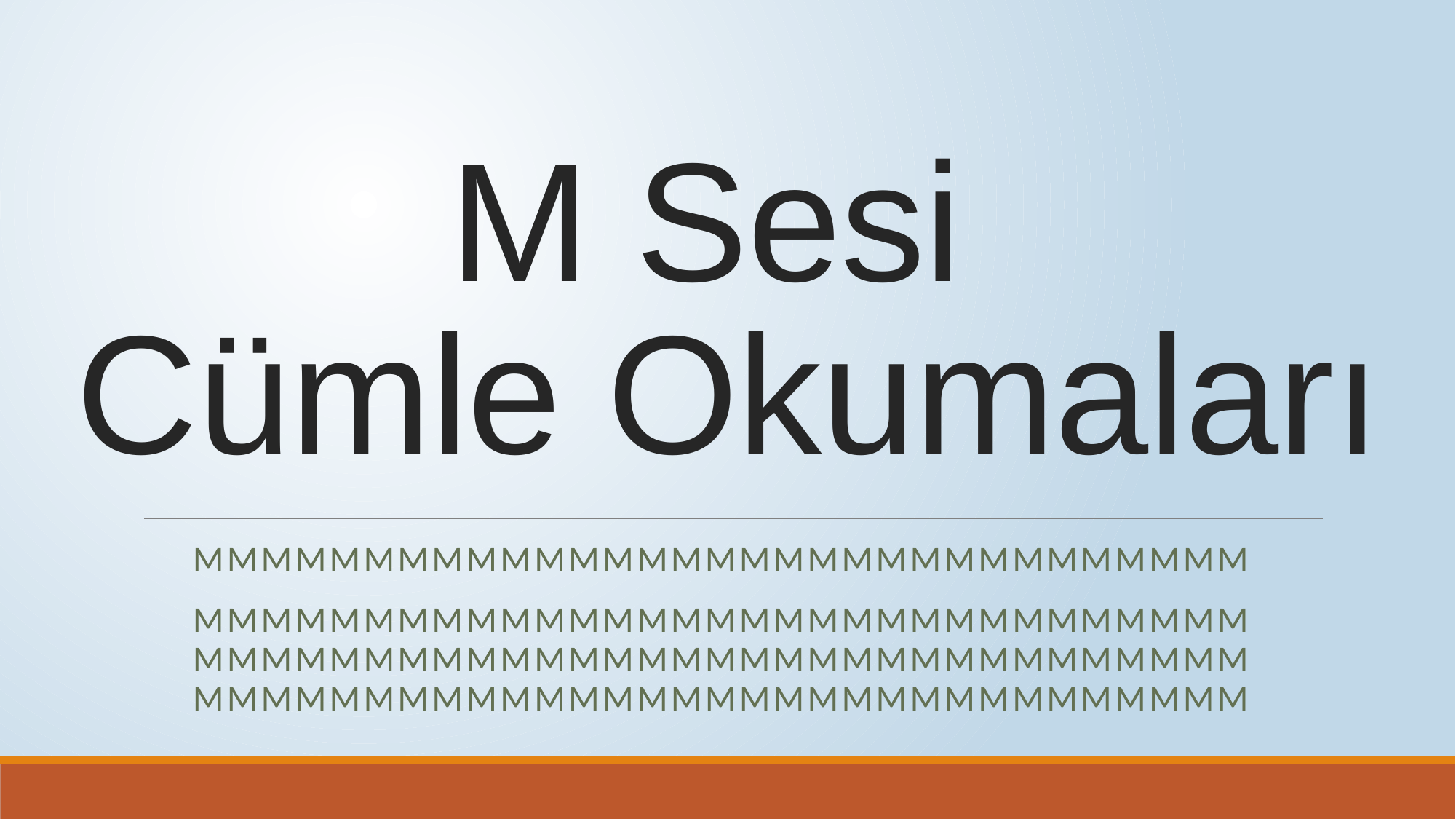

# M Sesi Cümle Okumaları
MMMMMMMMMMMMMMMMMMMMMMMMMMMMMMM
mmmmmmmmmmmmmmmmmmmmmmmmmmmmmmmmmmmmmmmmmmmmmmmmmmmmmmmmmmmmmmmmmmmmmmmmmmmmmmmmmmmmmmmmmmmmm